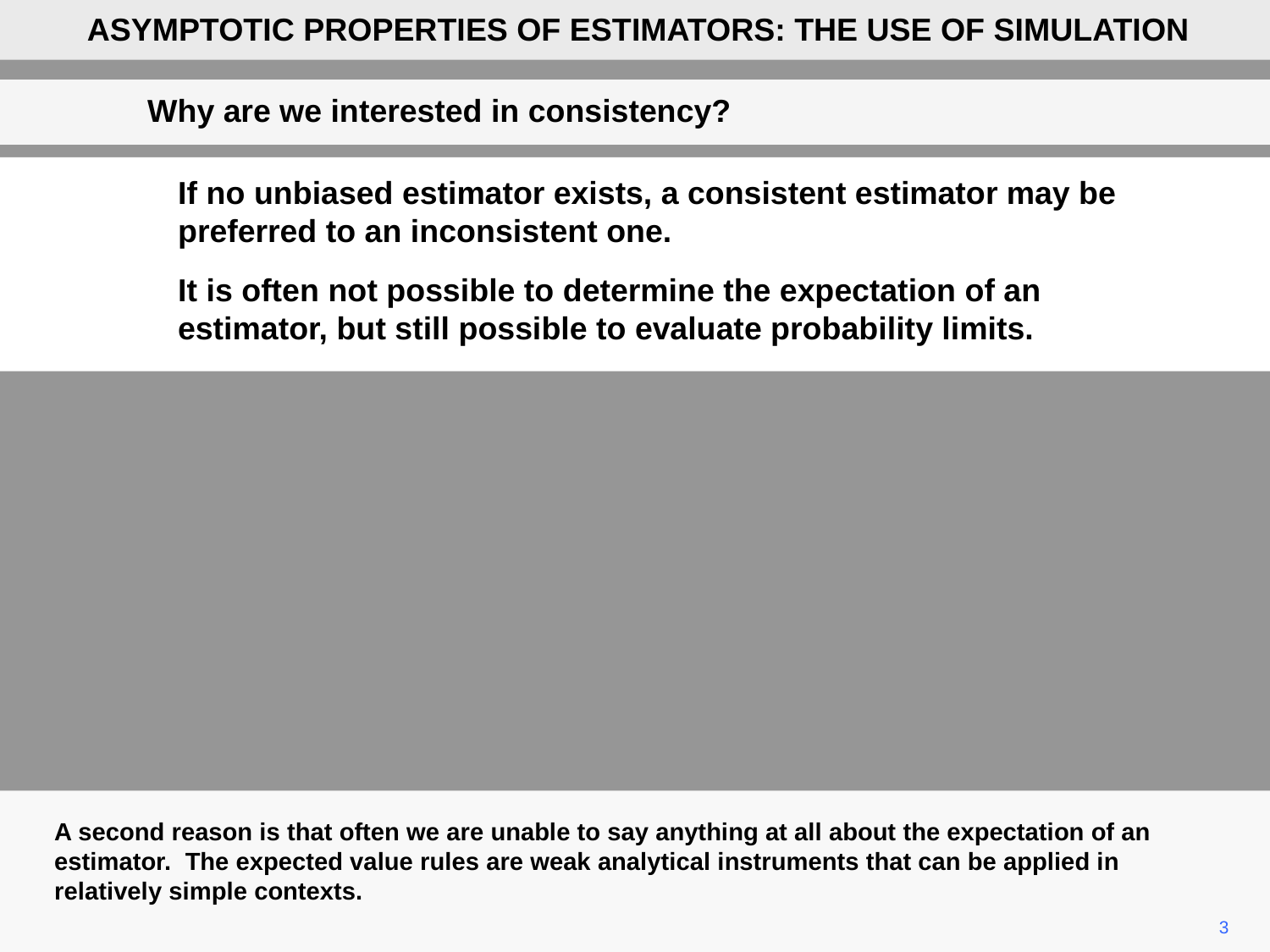

ASYMPTOTIC PROPERTIES OF ESTIMATORS: THE USE OF SIMULATION

Why are we interested in consistency?

If no unbiased estimator exists, a consistent estimator may be preferred to an inconsistent one.
It is often not possible to determine the expectation of an estimator, but still possible to evaluate probability limits.

A second reason is that often we are unable to say anything at all about the expectation of an estimator.  The expected value rules are weak analytical instruments that can be applied in relatively simple contexts.
3